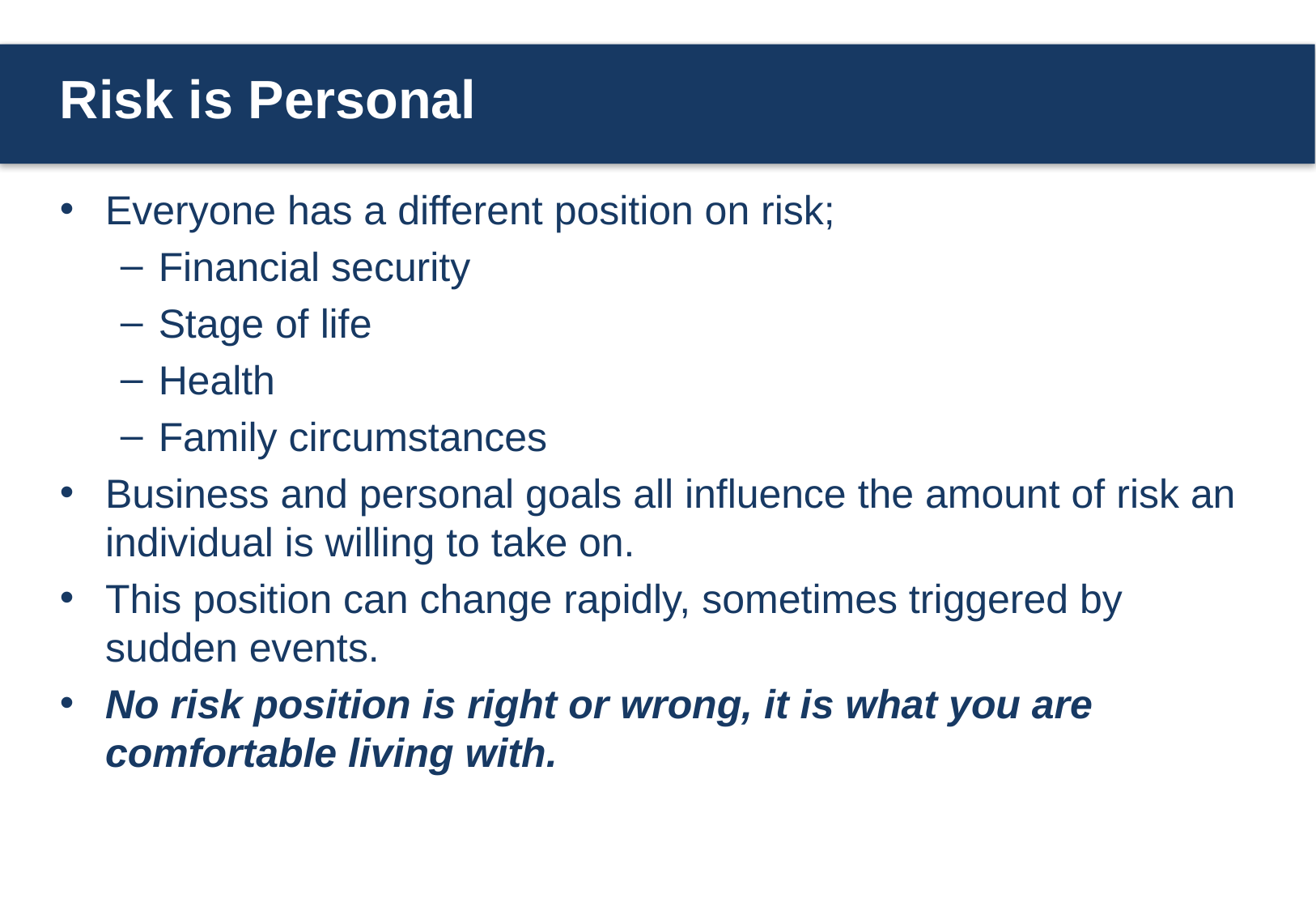

# Risk is Personal
Everyone has a different position on risk;
Financial security
Stage of life
Health
Family circumstances
Business and personal goals all influence the amount of risk an individual is willing to take on.
This position can change rapidly, sometimes triggered by sudden events.
No risk position is right or wrong, it is what you are comfortable living with.